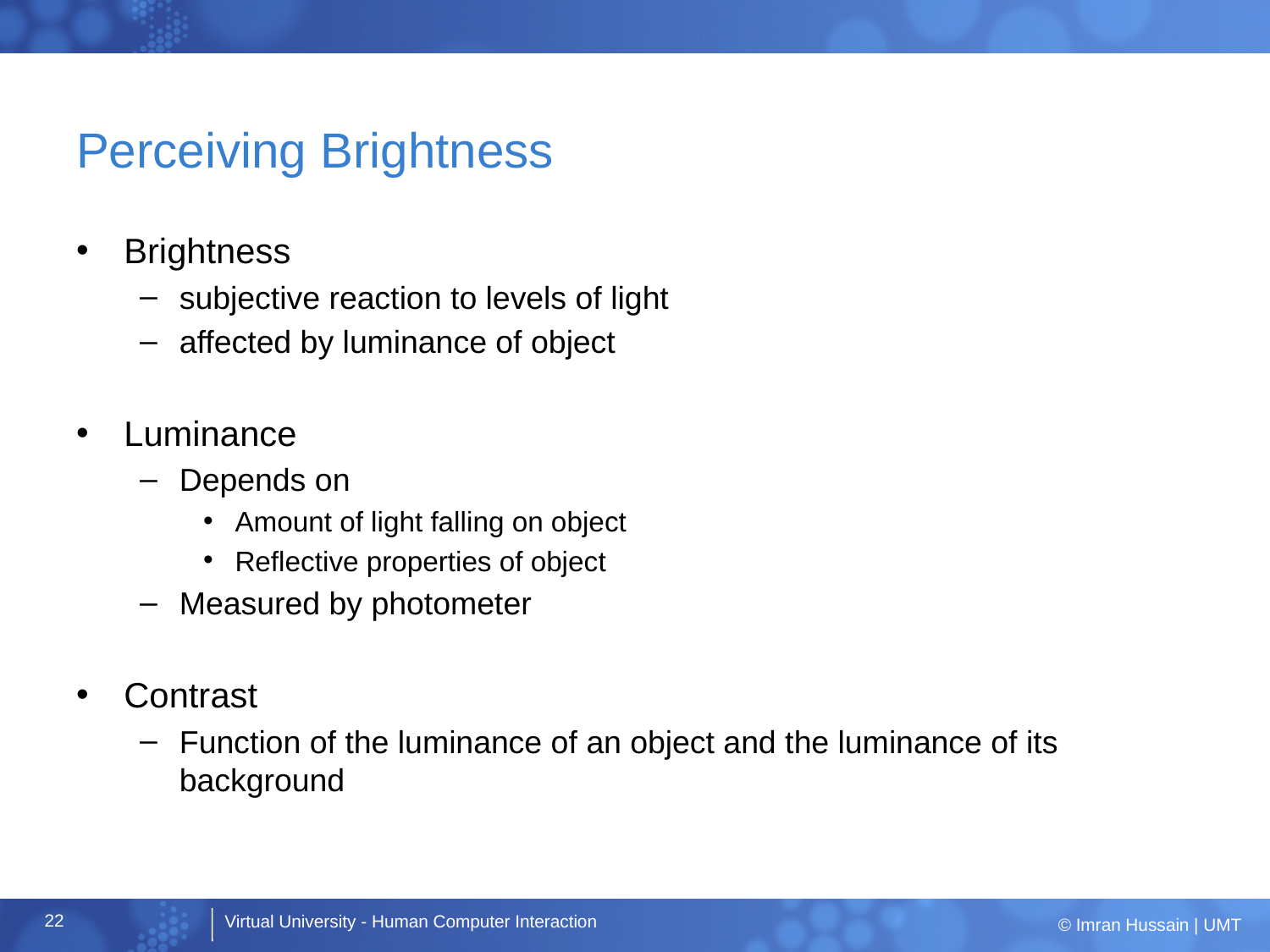

# Perceiving Brightness
Brightness
subjective reaction to levels of light
affected by luminance of object

Luminance
Depends on
Amount of light falling on object
Reflective properties of object
Measured by photometer

Contrast
Function of the luminance of an object and the luminance of its background